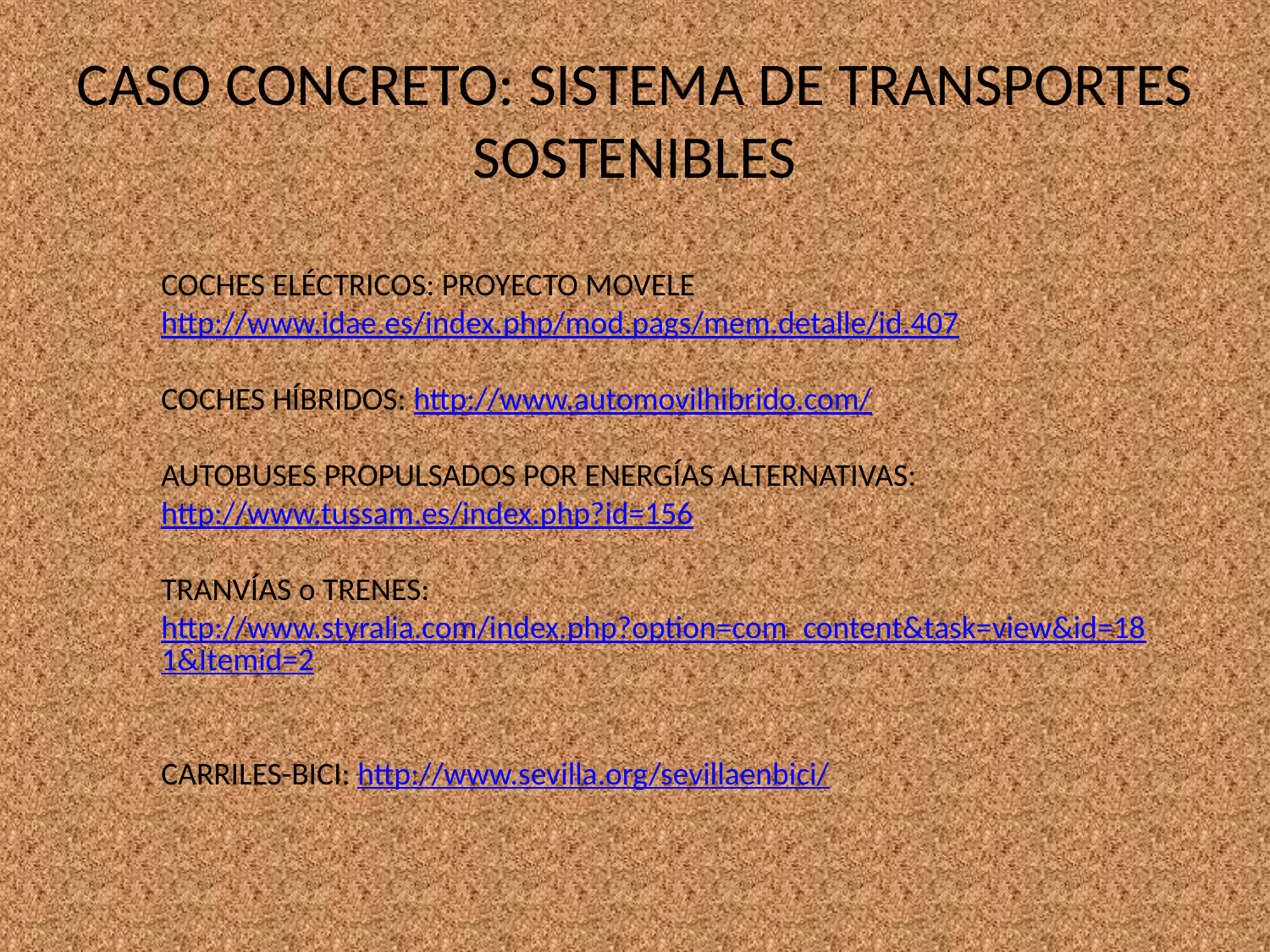

# CASO CONCRETO: SISTEMA DE TRANSPORTES SOSTENIBLES
COCHES ELÉCTRICOS: PROYECTO MOVELE http://www.idae.es/index.php/mod.pags/mem.detalle/id.407

COCHES HÍBRIDOS: http://www.automovilhibrido.com/

AUTOBUSES PROPULSADOS POR ENERGÍAS ALTERNATIVAS: http://www.tussam.es/index.php?id=156

TRANVÍAS o TRENES: http://www.styralia.com/index.php?option=com_content&task=view&id=181&Itemid=2

CARRILES-BICI: http://www.sevilla.org/sevillaenbici/